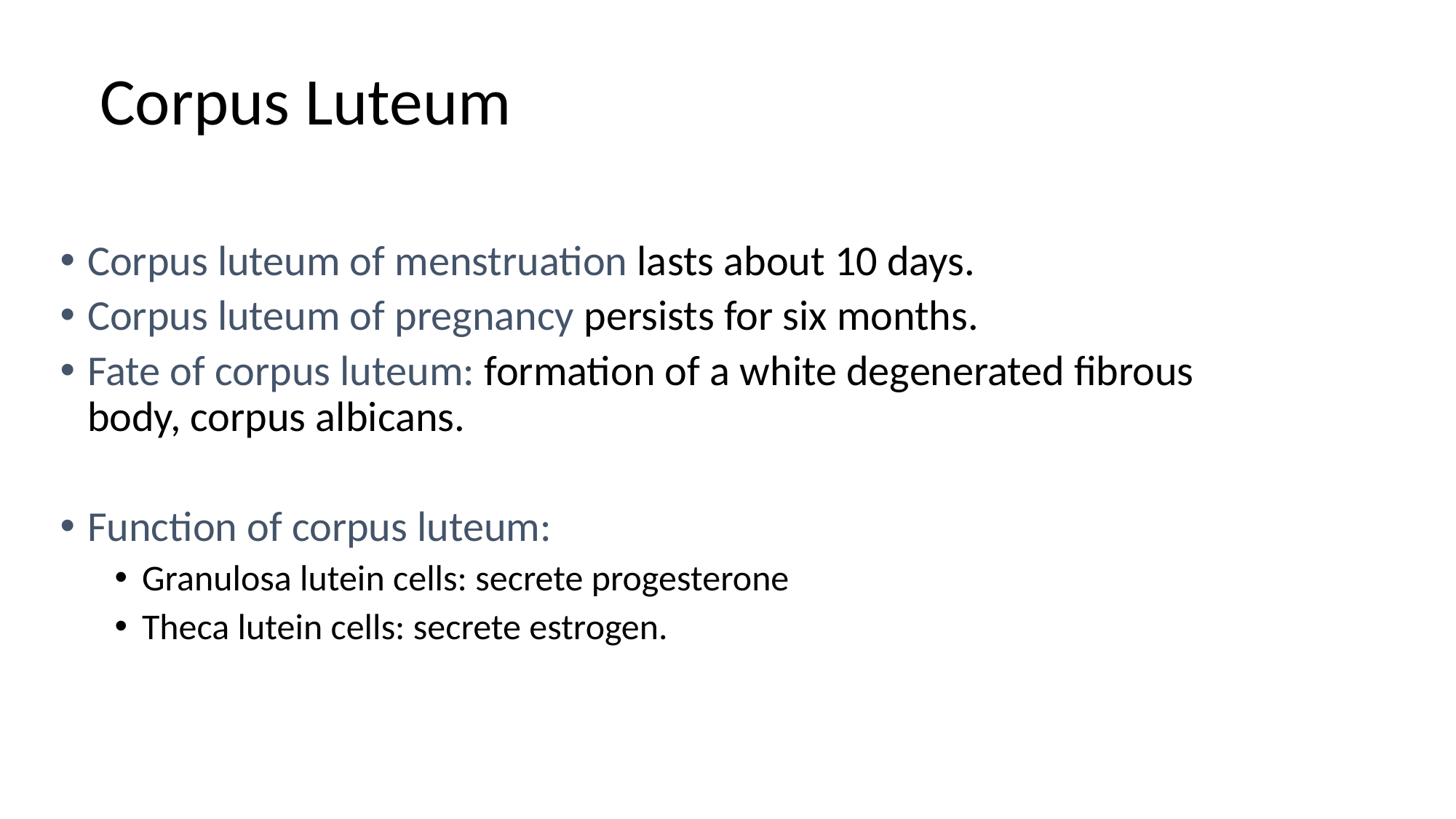

Corpus Luteum
Corpus luteum of menstruation lasts about 10 days.
Corpus luteum of pregnancy persists for six months.
Fate of corpus luteum: formation of a white degenerated fibrous body, corpus albicans.

Function of corpus luteum:
Granulosa lutein cells: secrete progesterone
Theca lutein cells: secrete estrogen.